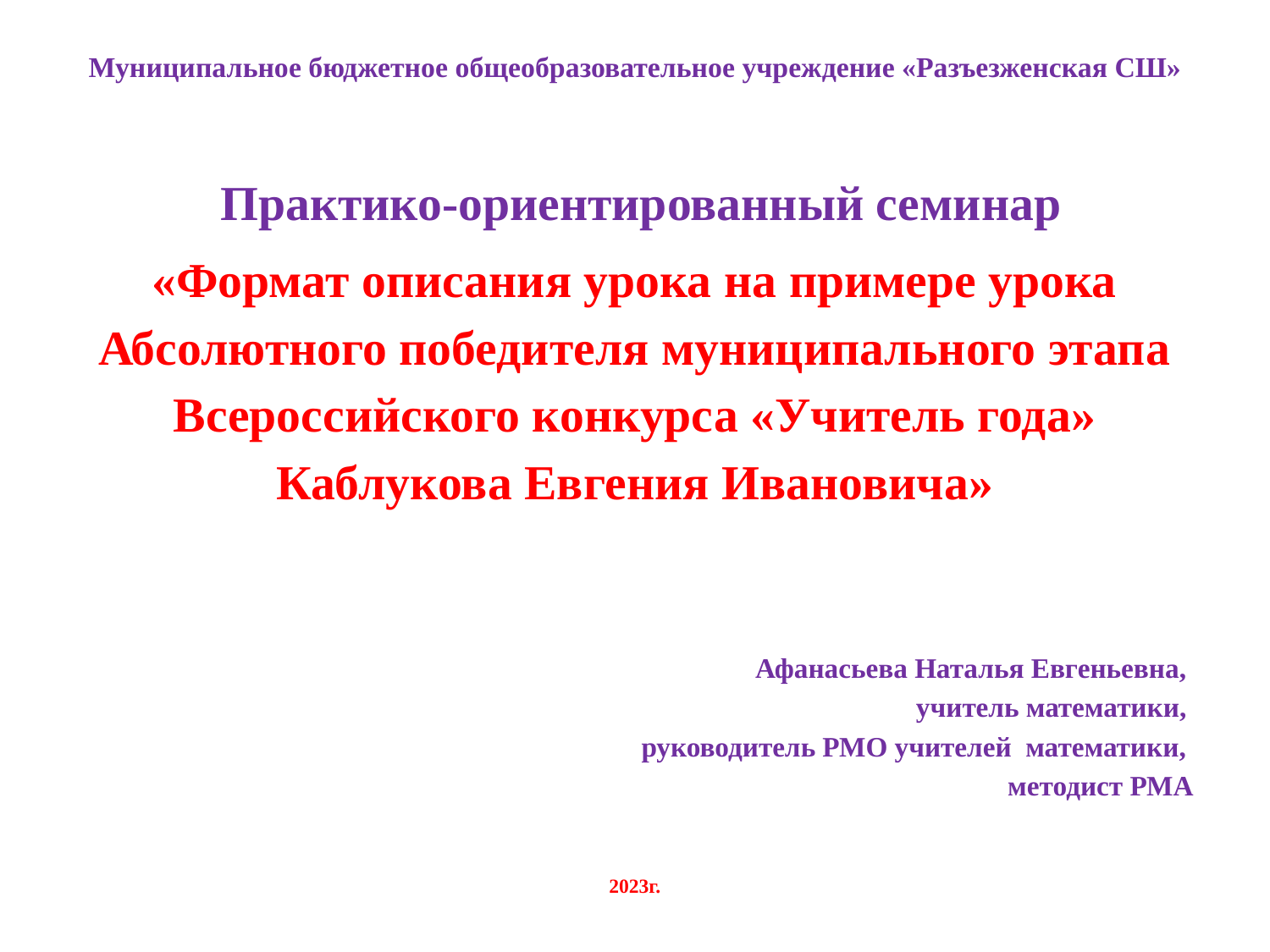

# Муниципальное бюджетное общеобразовательное учреждение «Разъезженская СШ»
 Практико-ориентированный семинар
«Формат описания урока на примере урока Абсолютного победителя муниципального этапа Всероссийского конкурса «Учитель года» Каблукова Евгения Ивановича»

Афанасьева Наталья Евгеньевна,
учитель математики,
руководитель РМО учителей  математики,
методист РМА

2023г.